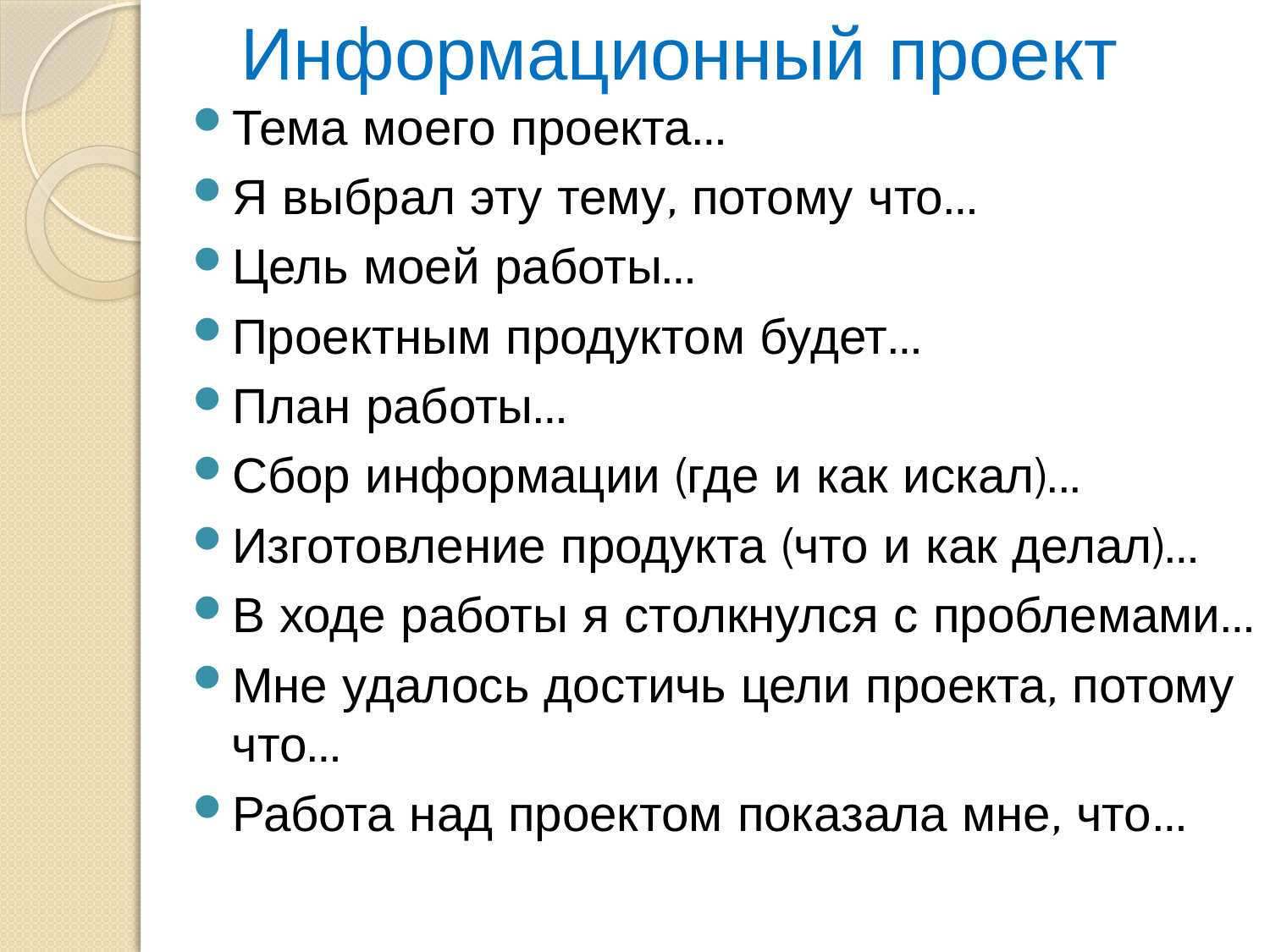

# Информационный проект
Тема моего проекта…
Я выбрал эту тему, потому что…
Цель моей работы…
Проектным продуктом будет…
План работы…
Сбор информации (где и как искал)...
Изготовление продукта (что и как делал)…
В ходе работы я столкнулся с проблемами…
Мне удалось достичь цели проекта, потому что…
Работа над проектом показала мне, что…